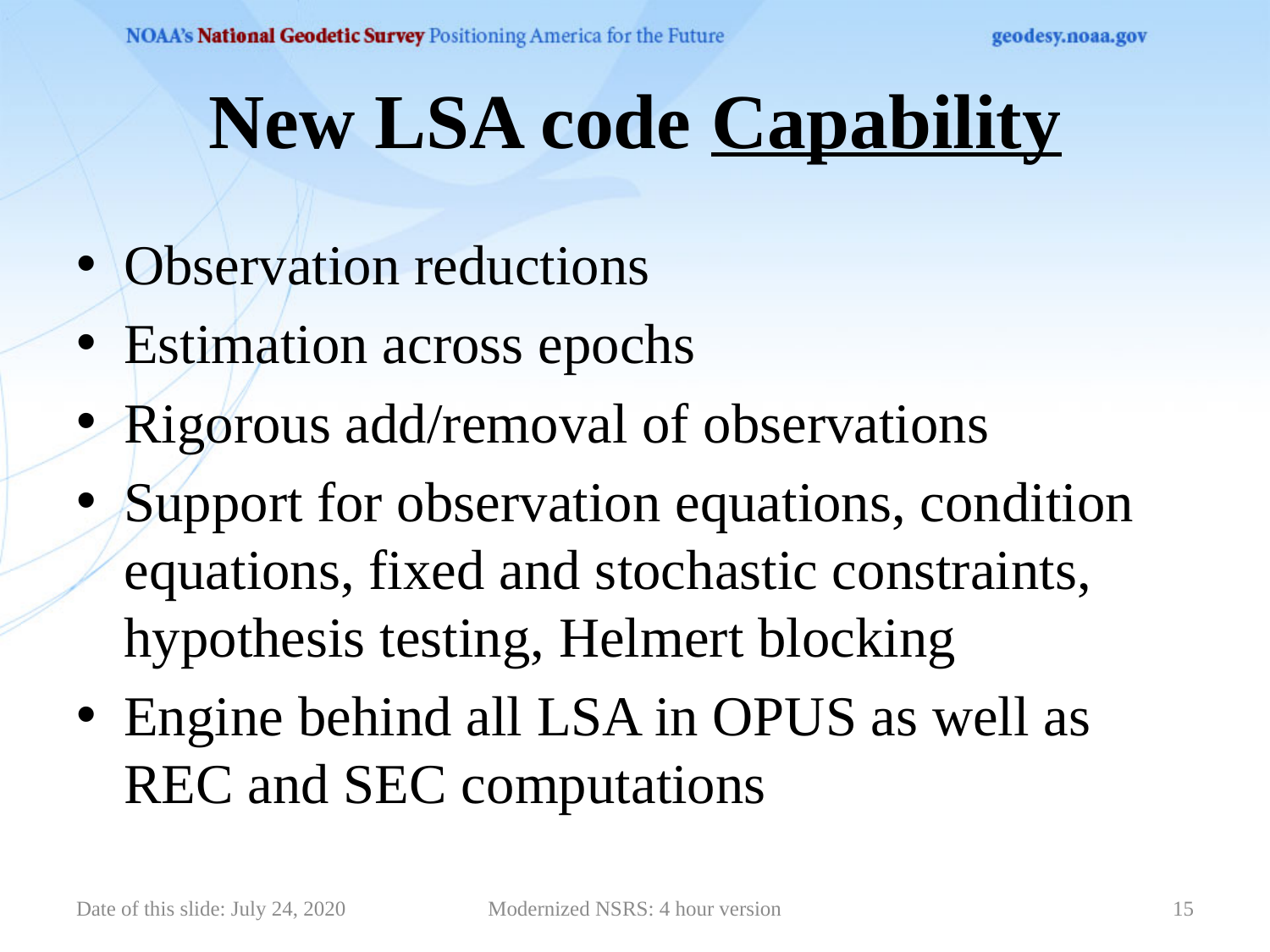

# New LSA code Capability
Observation reductions
Estimation across epochs
Rigorous add/removal of observations
Support for observation equations, condition equations, fixed and stochastic constraints, hypothesis testing, Helmert blocking
Engine behind all LSA in OPUS as well as REC and SEC computations

Date of this slide: July 24, 2020
Modernized NSRS: 4 hour version
15